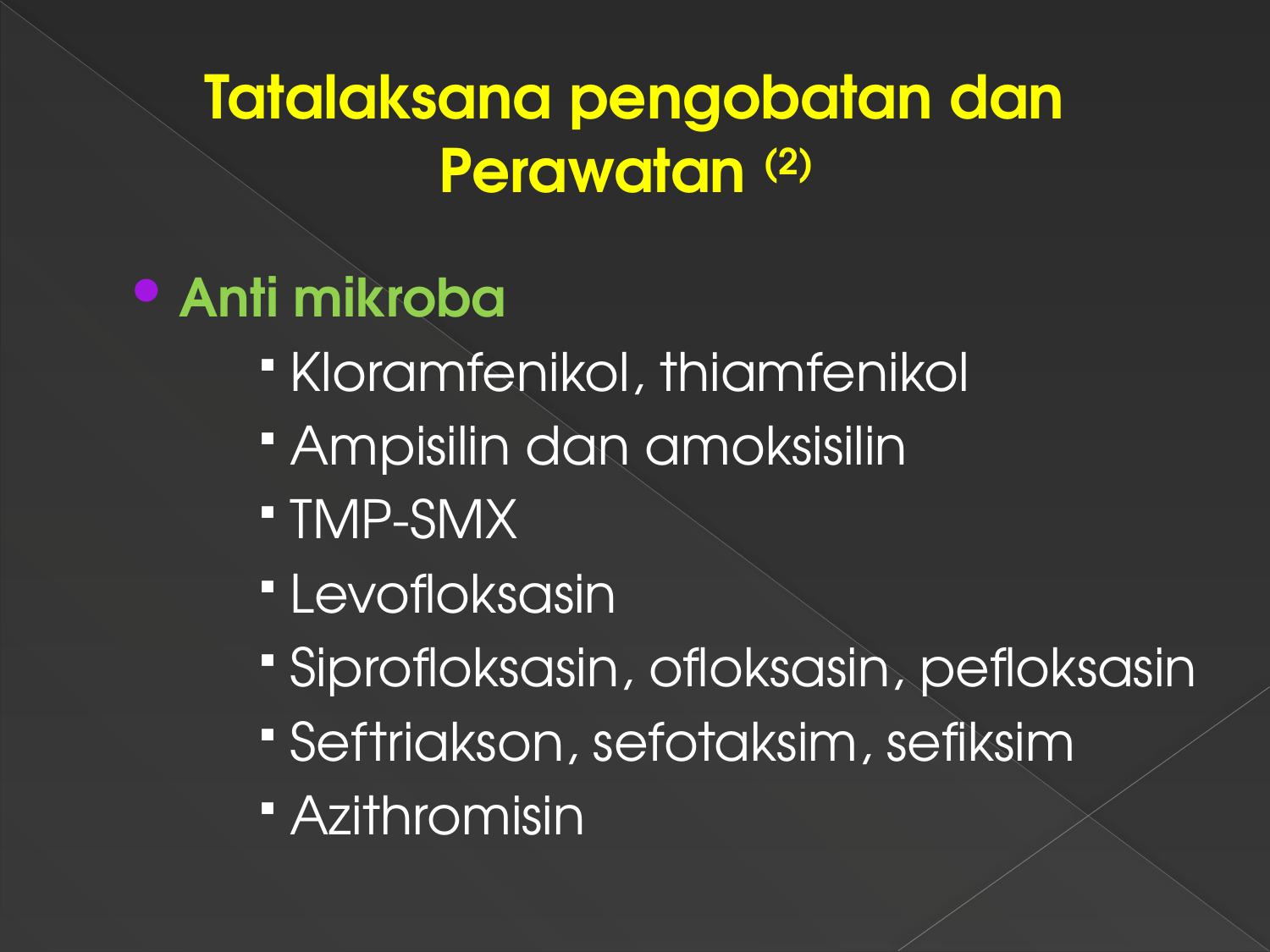

Tatalaksana pengobatan dan
Perawatan (2)
Anti mikroba
Kloramfenikol, thiamfenikol
Ampisilin dan amoksisilin
TMP-SMX
Levofloksasin
Siprofloksasin, ofloksasin, pefloksasin
Seftriakson, sefotaksim, sefiksim
Azithromisin